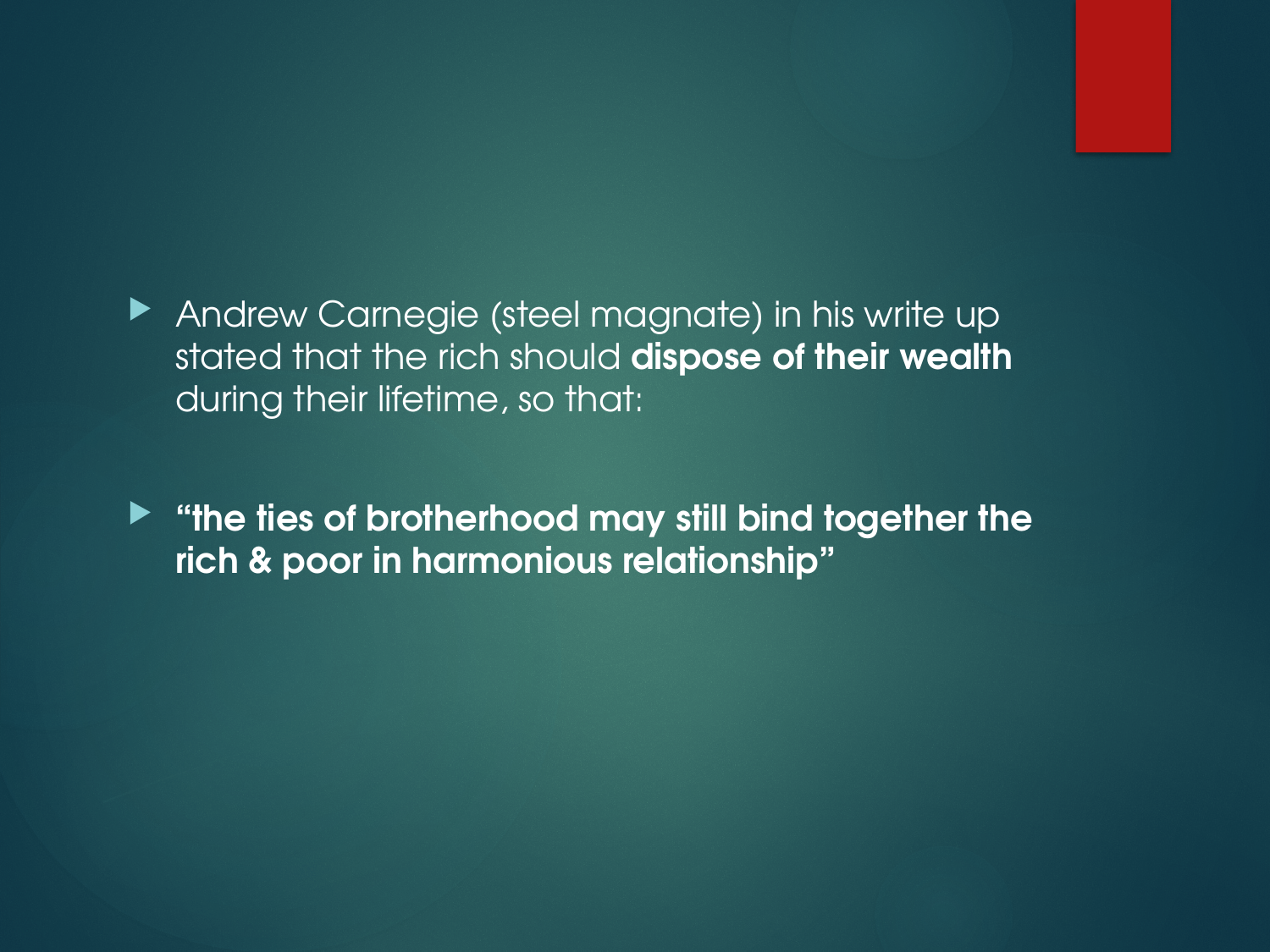

#
Andrew Carnegie (steel magnate) in his write up stated that the rich should dispose of their wealth during their lifetime, so that:

“the ties of brotherhood may still bind together the rich & poor in harmonious relationship”